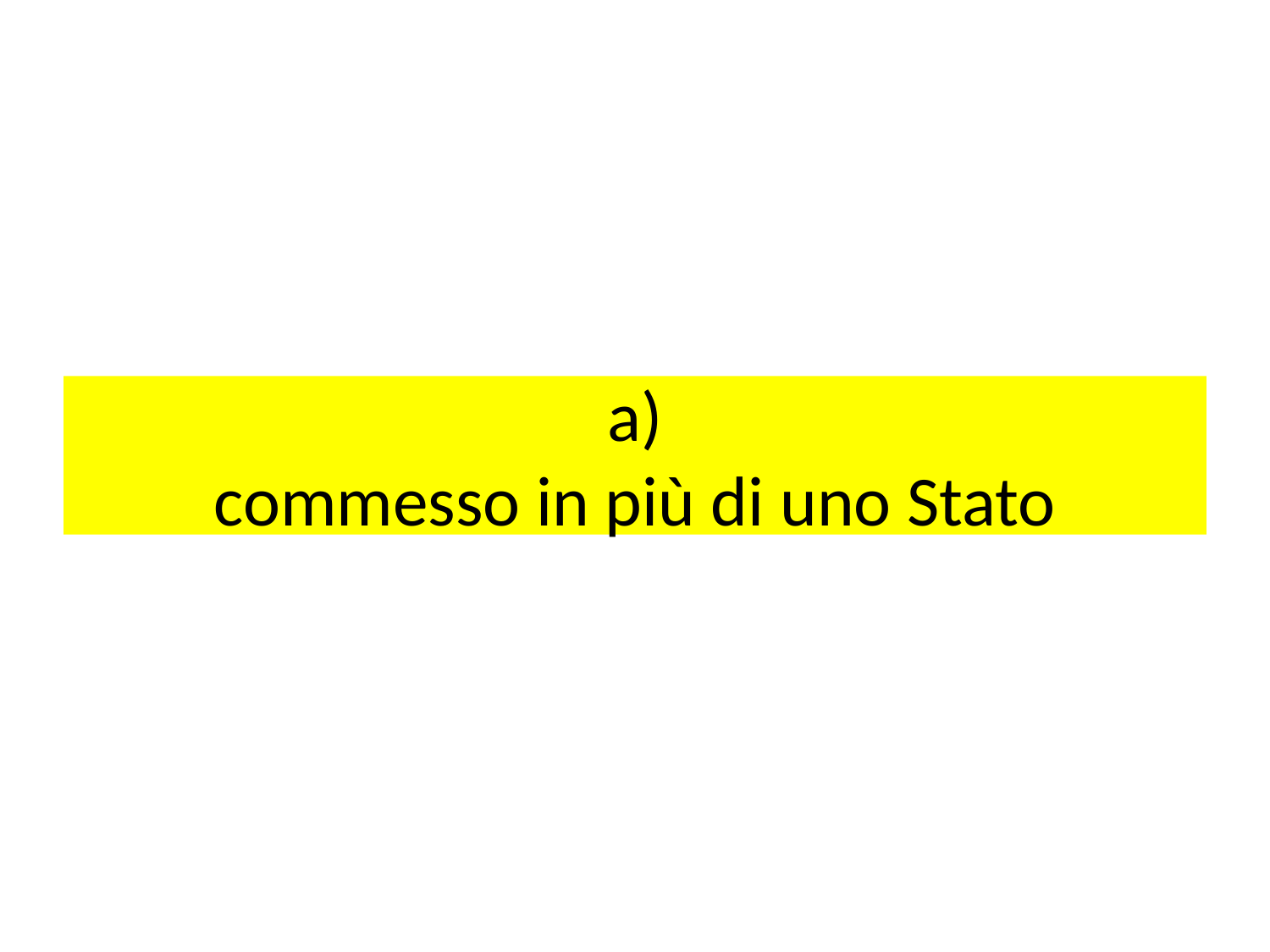

# a) commesso in più di uno Stato